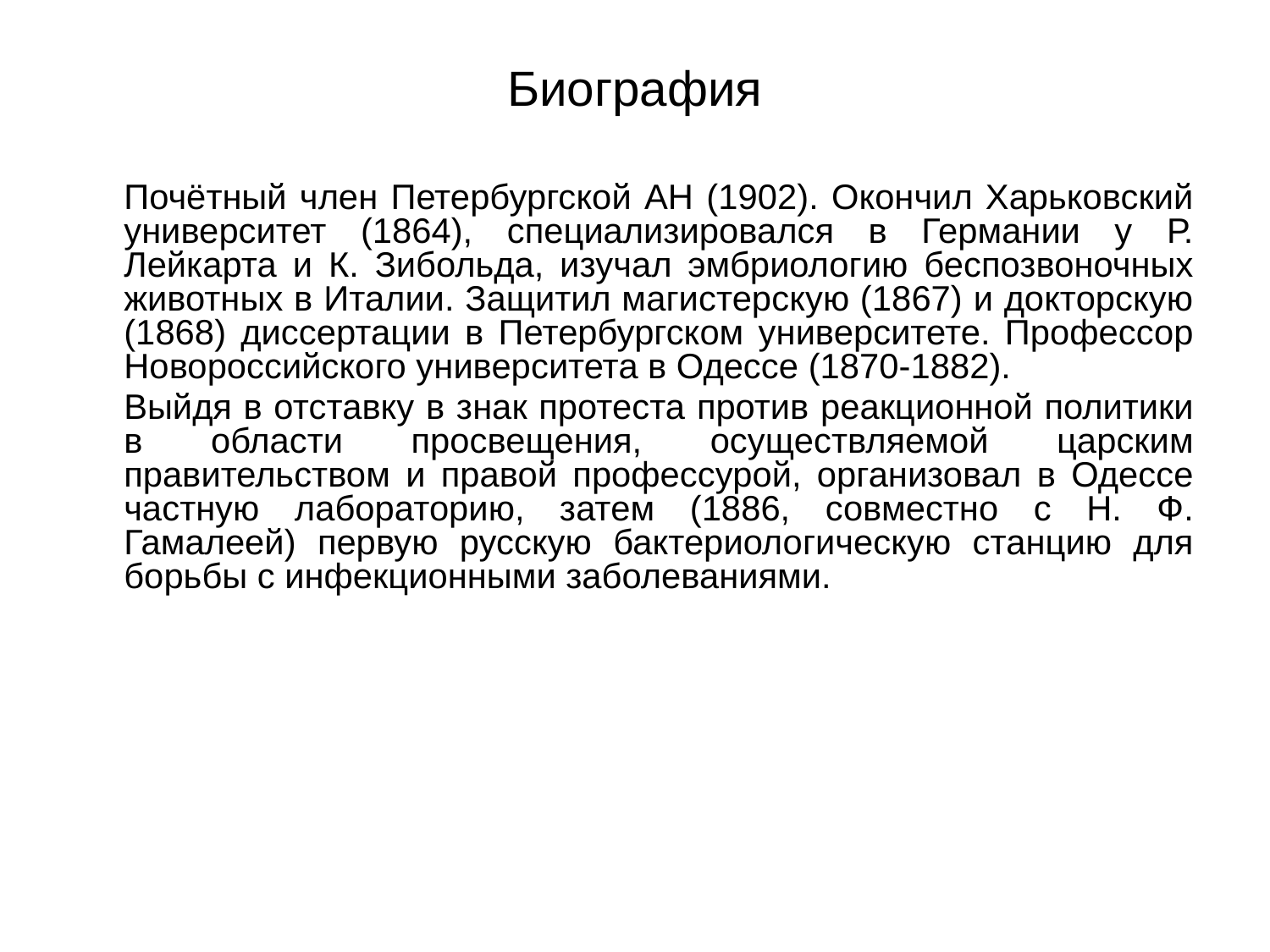

# Биография
	Почётный член Петербургской АН (1902). Окончил Харьковский университет (1864), специализировался в Германии у Р. Лейкарта и К. Зибольда, изучал эмбриологию беспозвоночных животных в Италии. Защитил магистерскую (1867) и докторскую (1868) диссертации в Петербургском университете. Профессор Новороссийского университета в Одессе (1870-1882).
	Выйдя в отставку в знак протеста против реакционной политики в области просвещения, осуществляемой царским правительством и правой профессурой, организовал в Одессе частную лабораторию, затем (1886, совместно с Н. Ф. Гамалеей) первую русскую бактериологическую станцию для борьбы с инфекционными заболеваниями.